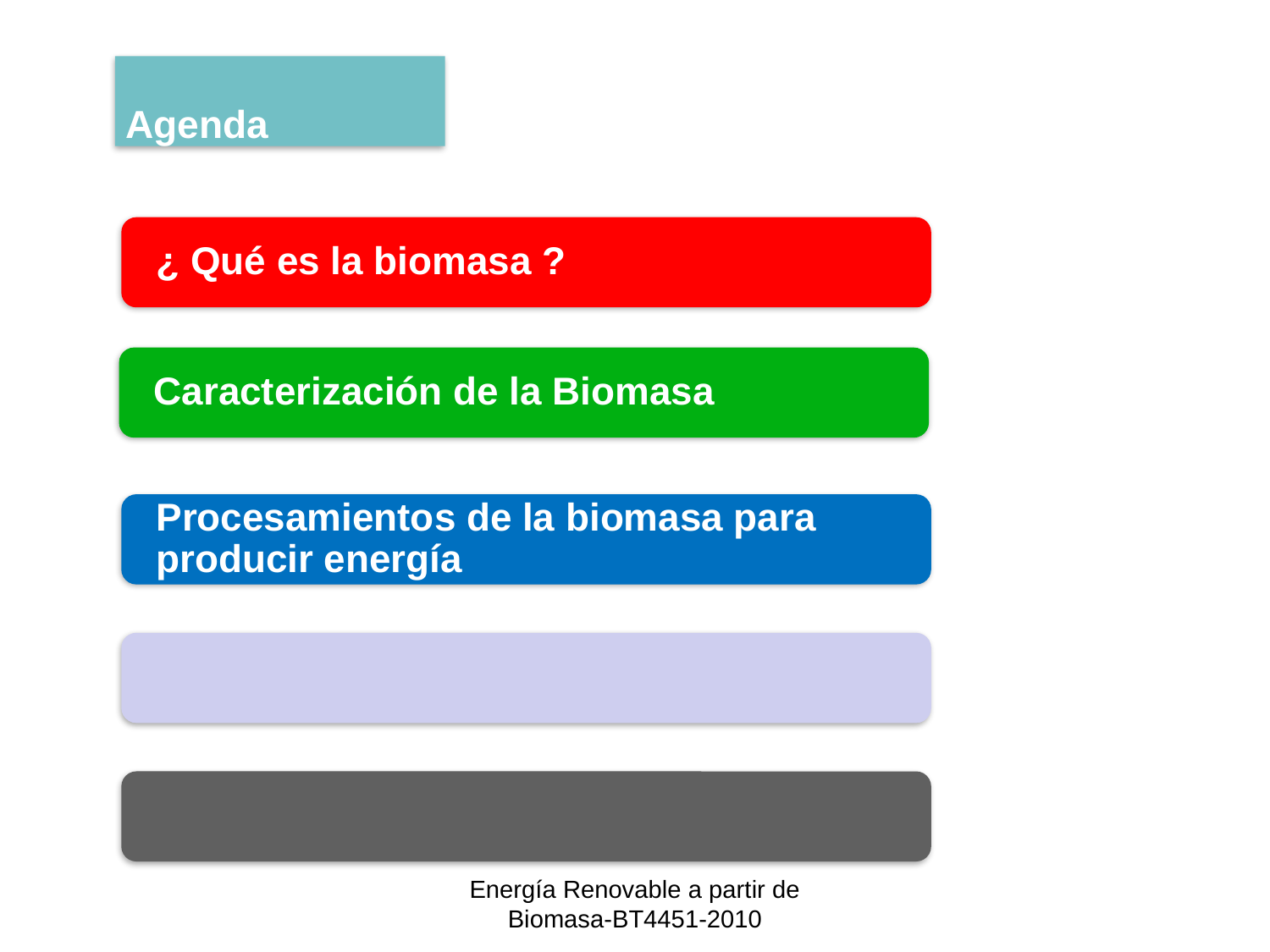

Agenda
¿ Qué es la biomasa ?
Caracterización de la Biomasa
Procesamientos de la biomasa para producir energía

Energía Renovable a partir de Biomasa-BT4451-2010